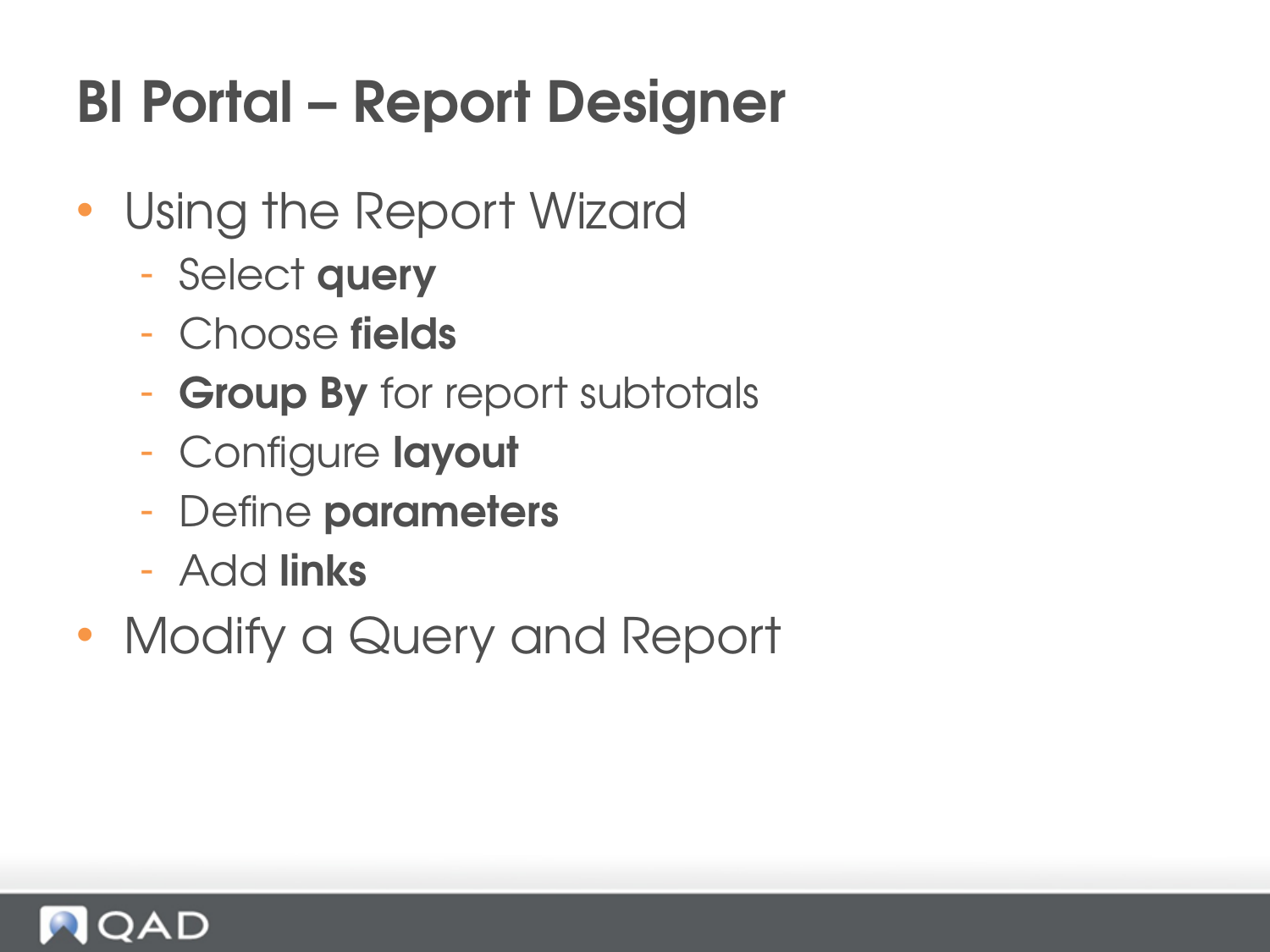

# BI Portal – Report Designer
Using the Report Wizard
Select query
Choose fields
Group By for report subtotals
Configure layout
Define parameters
Add links
Modify a Query and Report